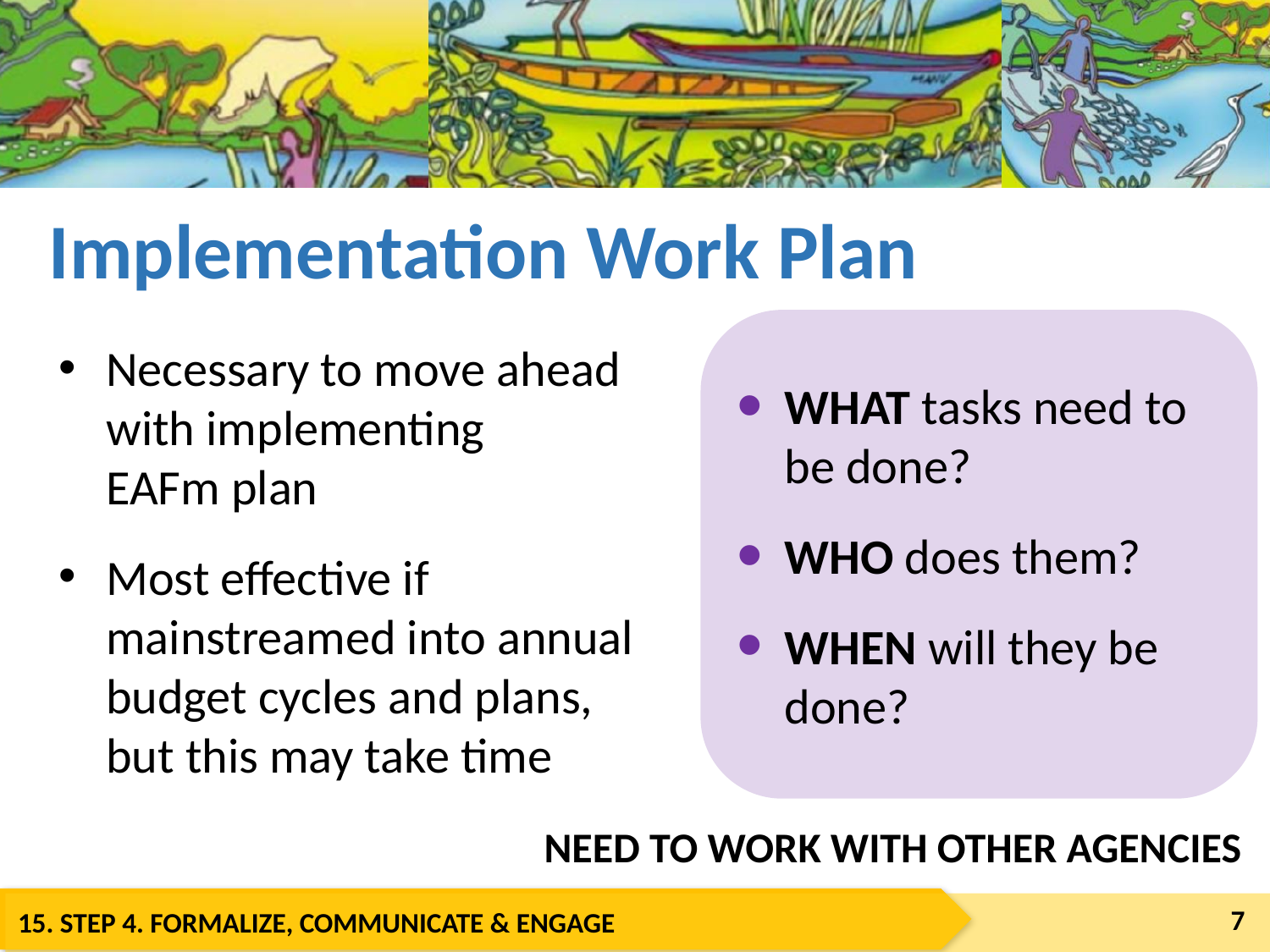

Implementation Work Plan
WHAT tasks need to be done?
WHO does them?
WHEN will they be done?
Necessary to move ahead with implementing
EAFm plan
Most effective if mainstreamed into annual budget cycles and plans, but this may take time
NEED TO WORK WITH OTHER AGENCIES
7